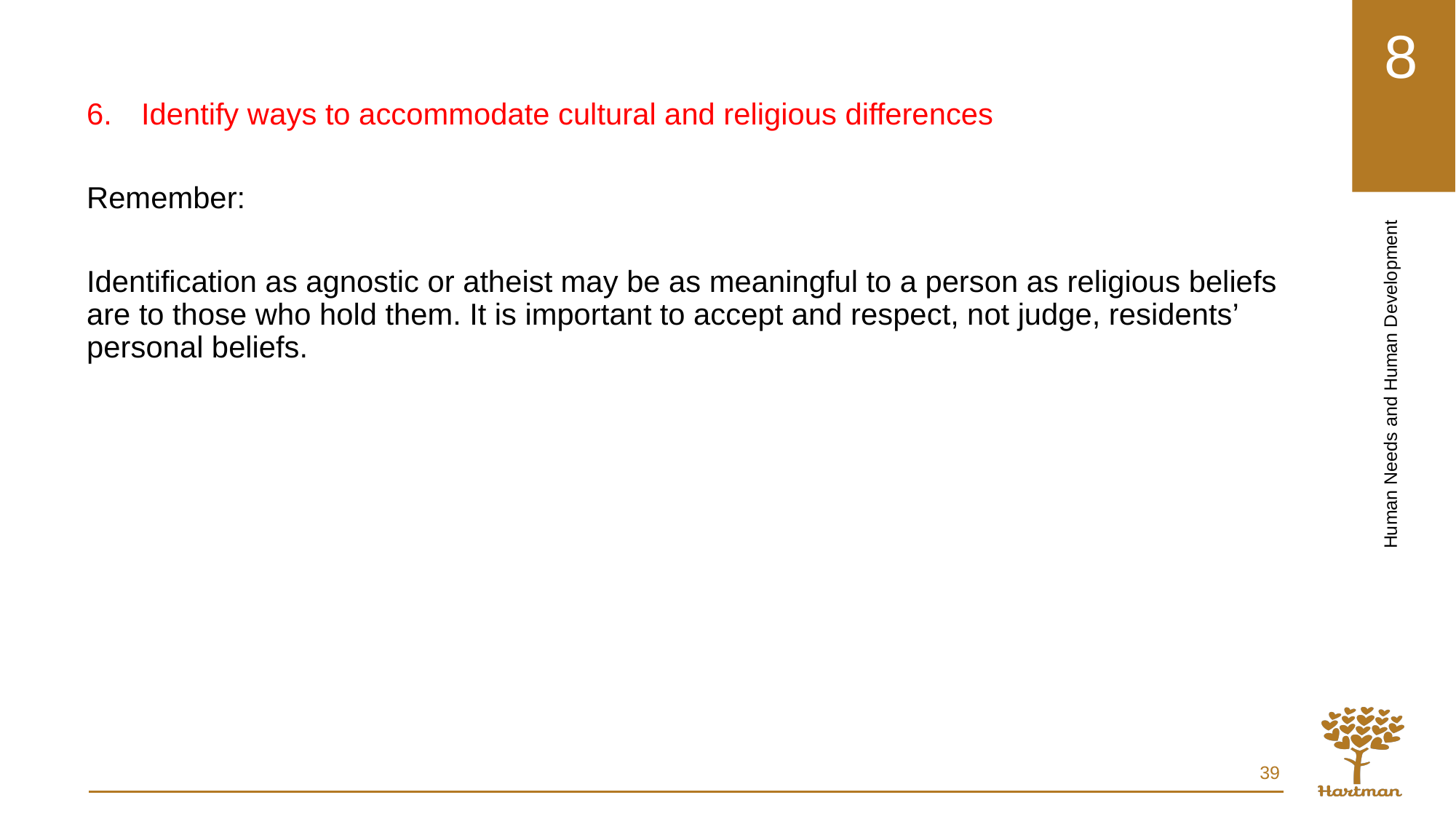

Identify ways to accommodate cultural and religious differences

Remember:

Identification as agnostic or atheist may be as meaningful to a person as religious beliefs are to those who hold them. It is important to accept and respect, not judge, residents’ personal beliefs.

39